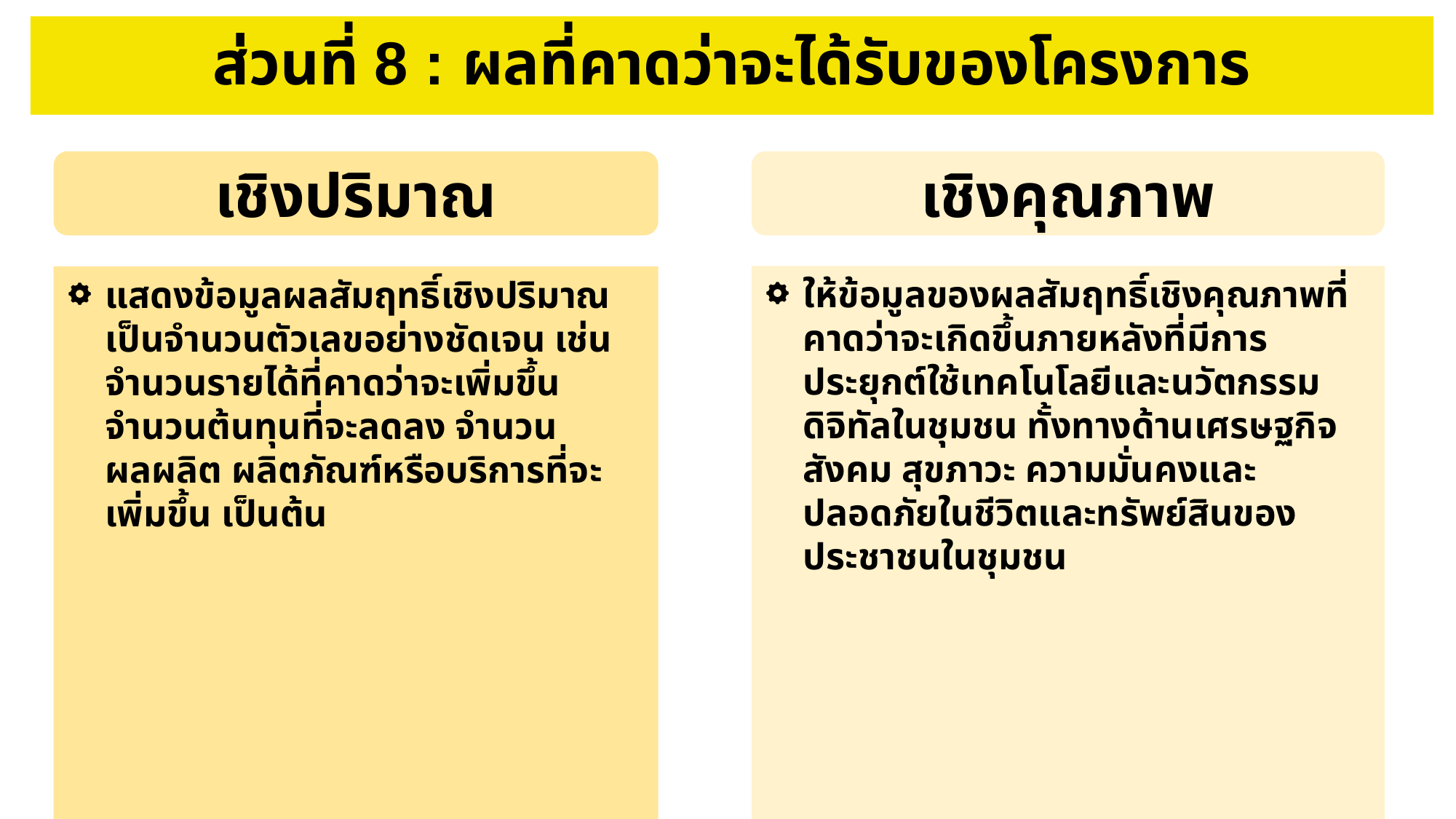

# ส่วนที่ 8 : ผลที่คาดว่าจะได้รับของโครงการ
เชิงปริมาณ
เชิงคุณภาพ
ให้ข้อมูลของผลสัมฤทธิ์เชิงคุณภาพที่คาดว่าจะเกิดขึ้นภายหลังที่มีการประยุกต์ใช้เทคโนโลยีและนวัตกรรมดิจิทัลในชุมชน ทั้งทางด้านเศรษฐกิจ สังคม สุขภาวะ ความมั่นคงและปลอดภัยในชีวิตและทรัพย์สินของประชาชนในชุมชน

แสดงข้อมูลผลสัมฤทธิ์เชิงปริมาณเป็นจำนวนตัวเลขอย่างชัดเจน เช่น จำนวนรายได้ที่คาดว่าจะเพิ่มขึ้น จำนวนต้นทุนที่จะลดลง จำนวนผลผลิต ผลิตภัณฑ์หรือบริการที่จะเพิ่มขึ้น เป็นต้น

11